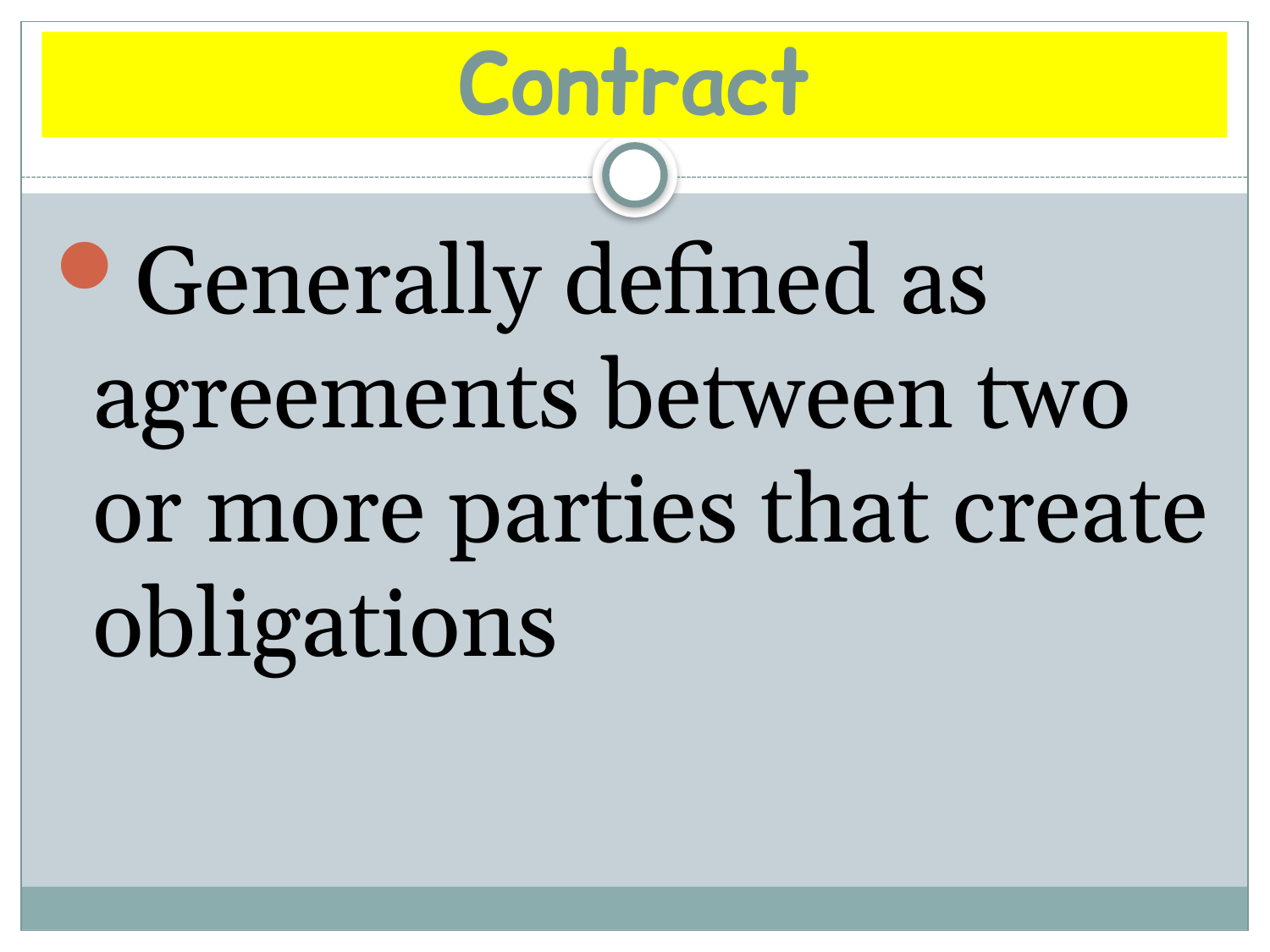

# Contract
Generally defined as agreements between two or more parties that create obligations